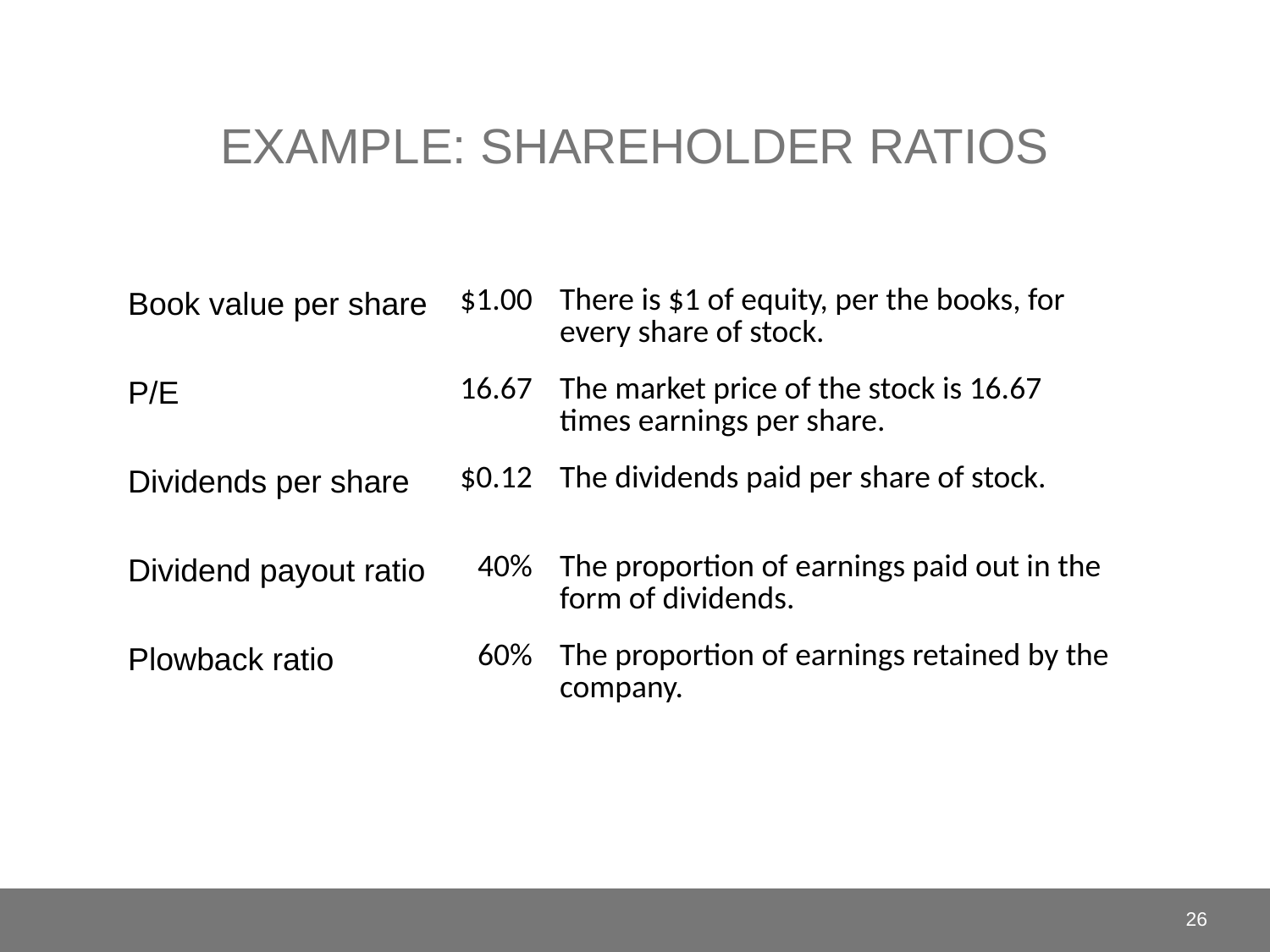

# Example: Shareholder Ratios
| Book value per share | $1.00 | There is $1 of equity, per the books, for every share of stock. |
| --- | --- | --- |
| P/E | 16.67 | The market price of the stock is 16.67 times earnings per share. |
| Dividends per share | $0.12 | The dividends paid per share of stock. |
| Dividend payout ratio | 40% | The proportion of earnings paid out in the form of dividends. |
| Plowback ratio | 60% | The proportion of earnings retained by the company. |
26